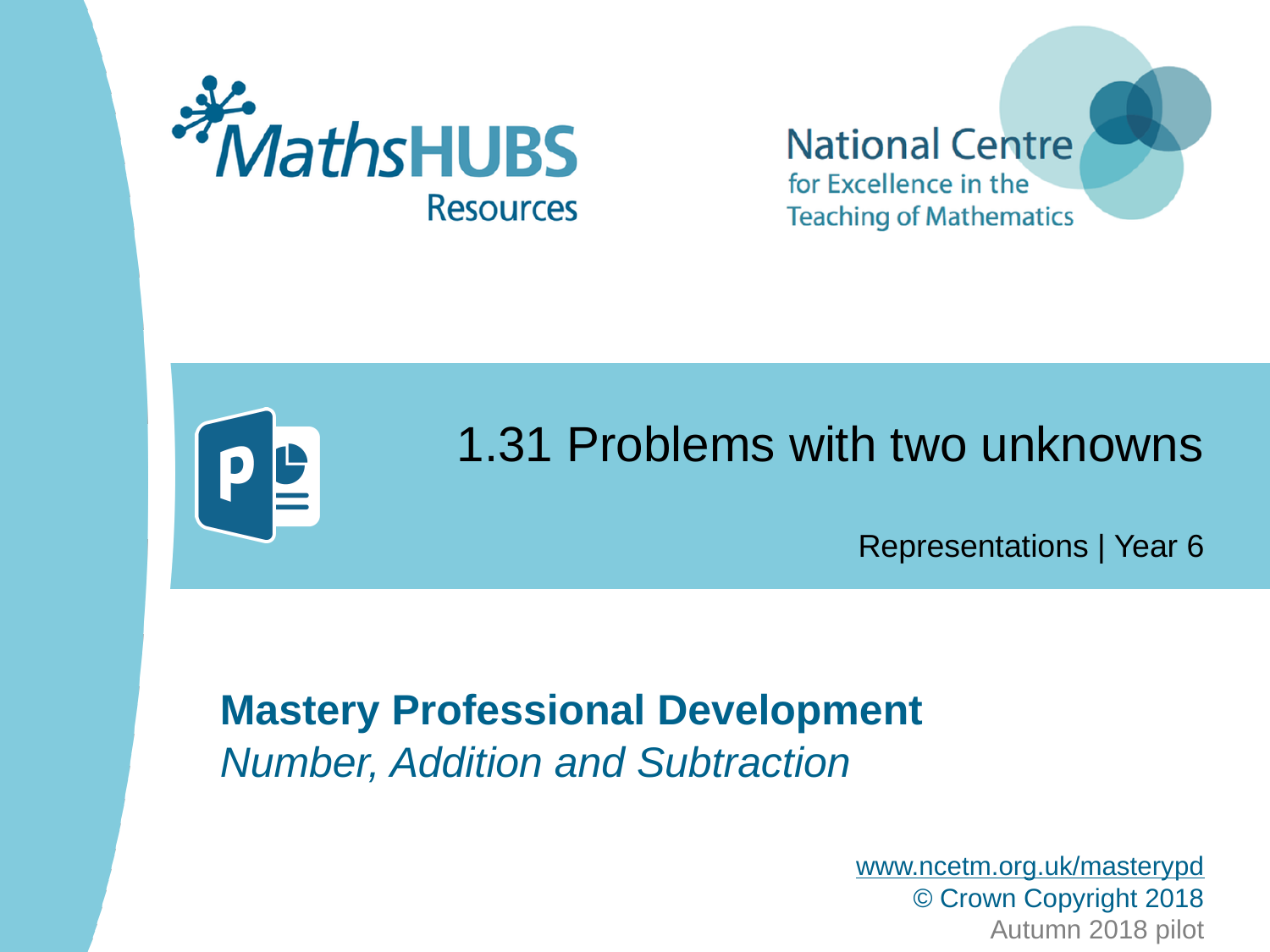

# 1.31 Problems with two unknowns
Representations | Year 6
Number, Addition and Subtraction